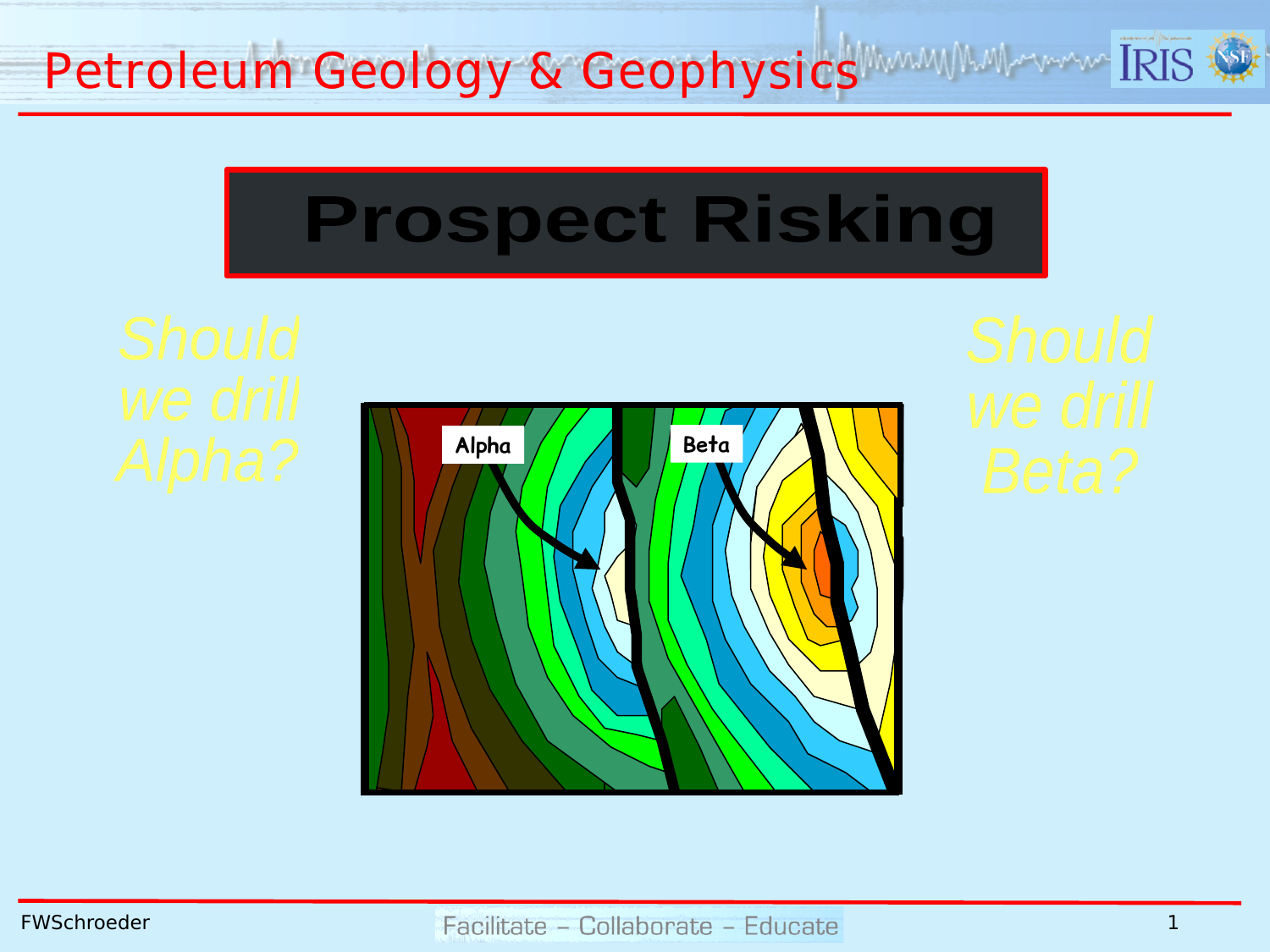

# Petroleum Geology & Geophysics

Prospect Risking
Should
we drill
Alpha?
Should
we drill
Beta?

Beta
Alpha